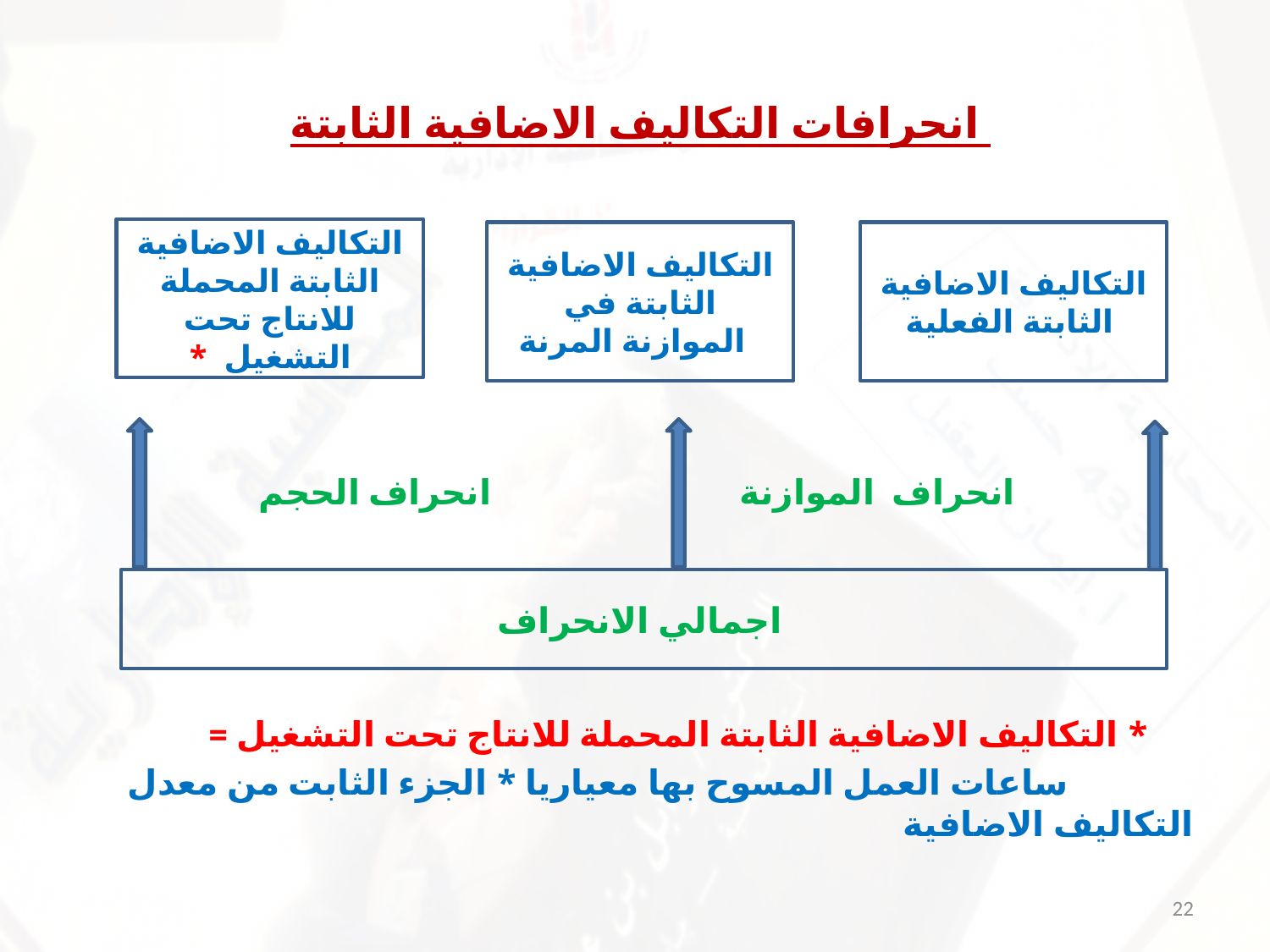

# انحرافات التكاليف الاضافية الثابتة
التكاليف الاضافية الثابتة المحملة للانتاج تحت التشغيل  *
التكاليف الاضافية الثابتة في الموازنة المرنة

                    انحراف  الموازنة                            انحراف الحجم

     * التكاليف الاضافية الثابتة المحملة للانتاج تحت التشغيل =
              ساعات العمل المسوح بها معياريا * الجزء الثابت من معدل التكاليف الاضافية
التكاليف الاضافية الثابتة الفعلية

اجمالي الانحراف
22